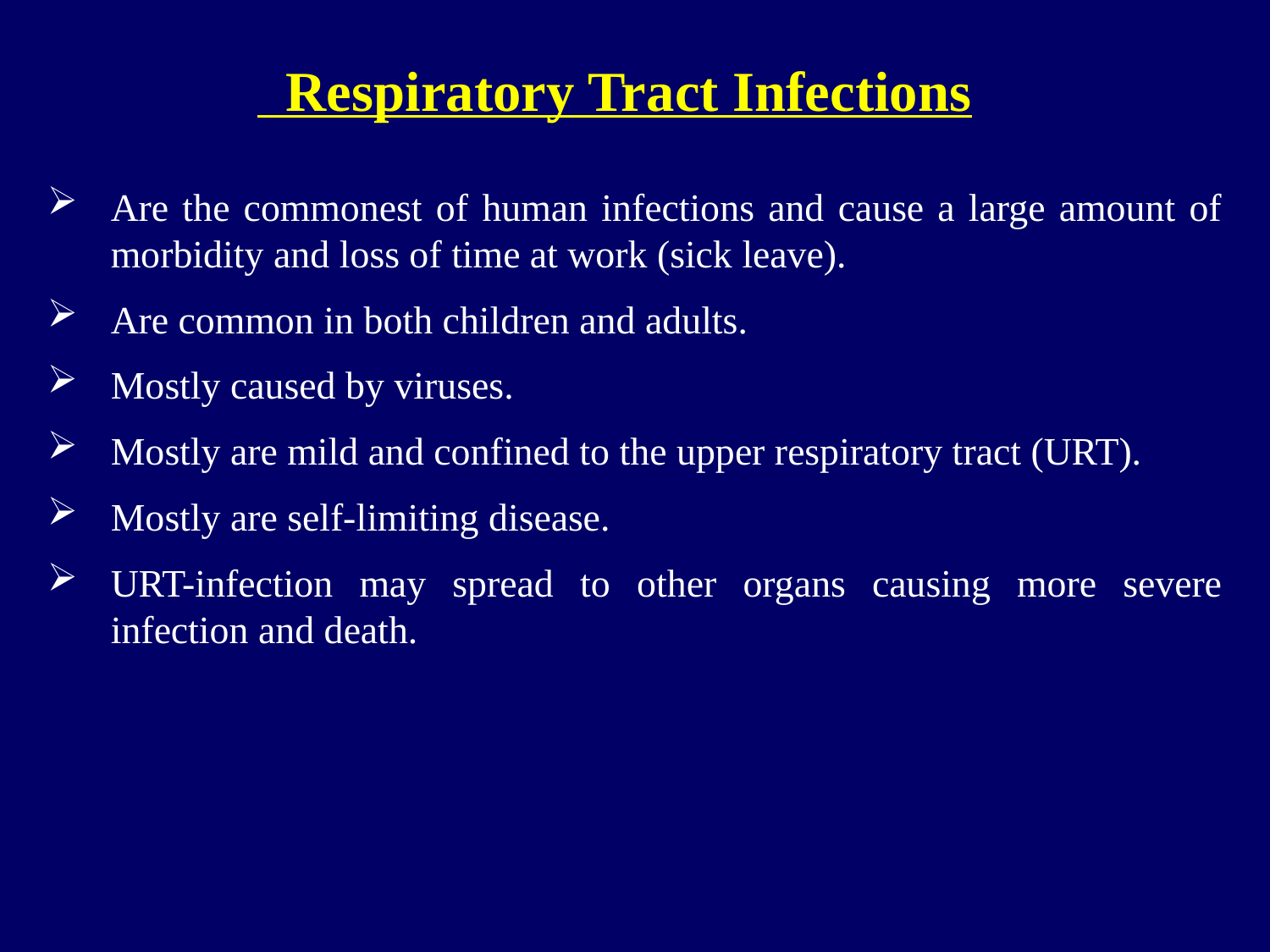

# Respiratory Tract Infections
Are the commonest of human infections and cause a large amount of morbidity and loss of time at work (sick leave).
Are common in both children and adults.
Mostly caused by viruses.
Mostly are mild and confined to the upper respiratory tract (URT).
Mostly are self-limiting disease.
URT-infection may spread to other organs causing more severe infection and death.